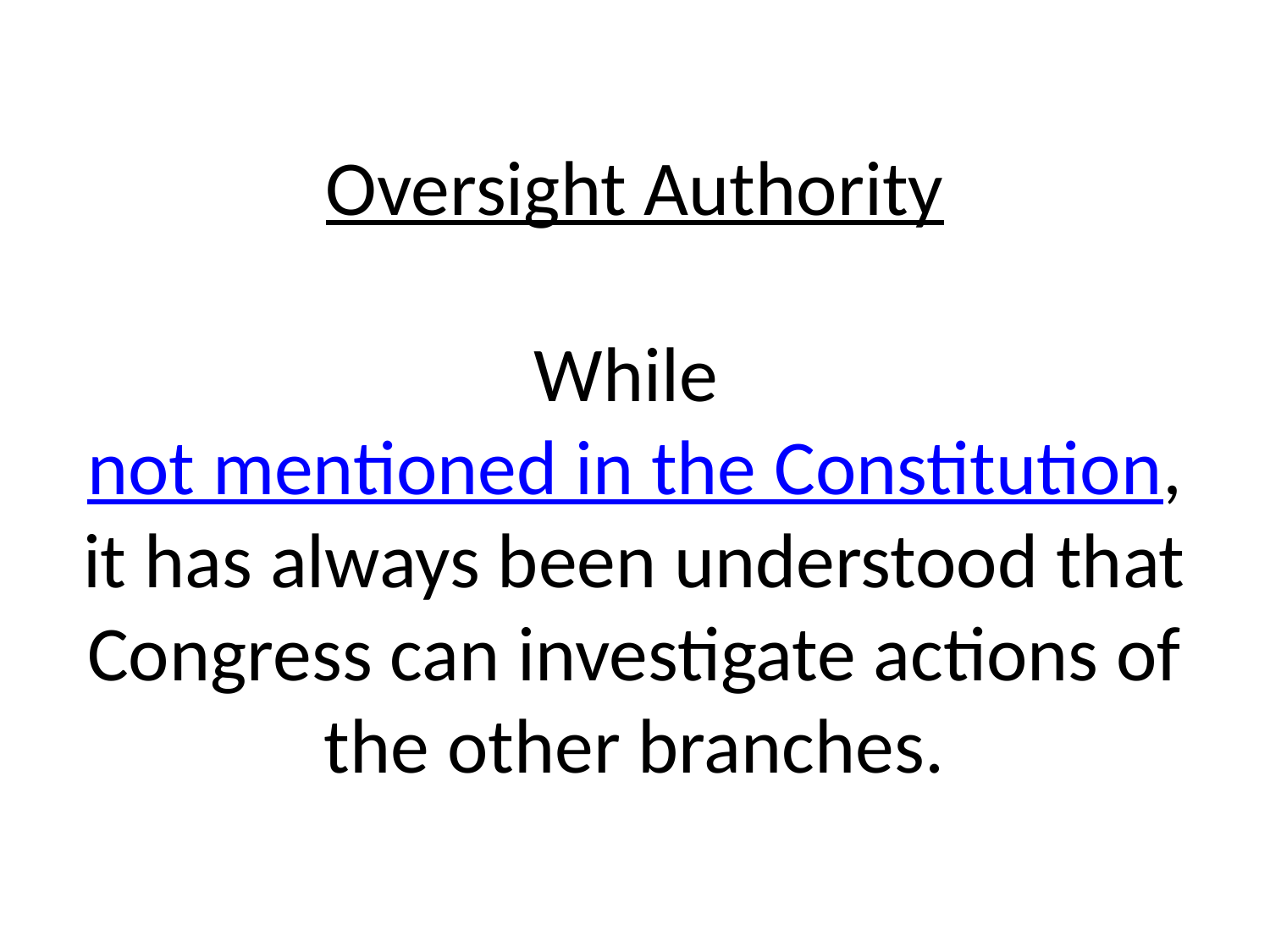

# Oversight Authority While not mentioned in the Constitution, it has always been understood that Congress can investigate actions of the other branches.